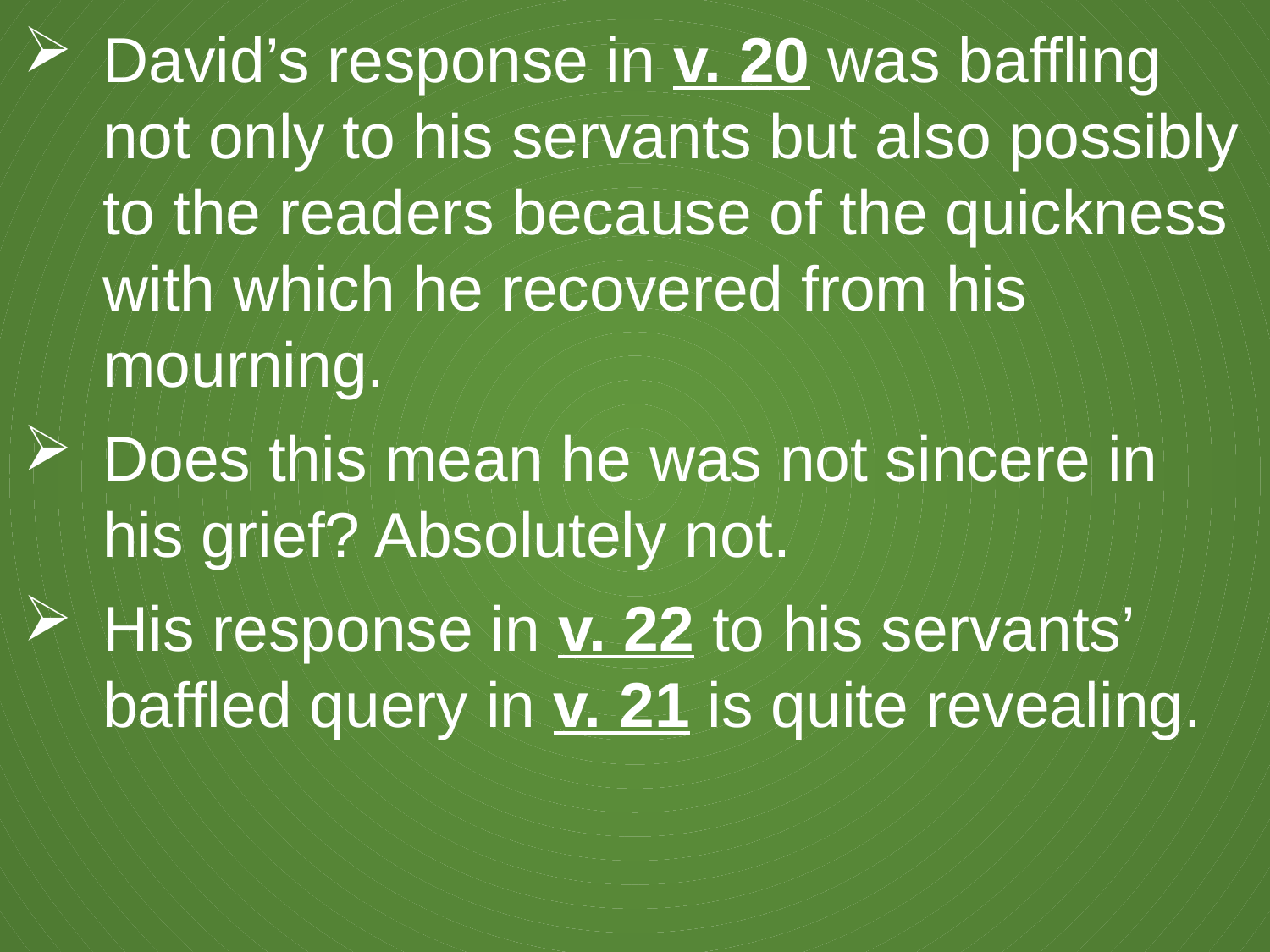

David’s response in v. 20 was baffling not only to his servants but also possibly to the readers because of the quickness with which he recovered from his mourning.
Does this mean he was not sincere in his grief? Absolutely not.
His response in v. 22 to his servants’ baffled query in v. 21 is quite revealing.